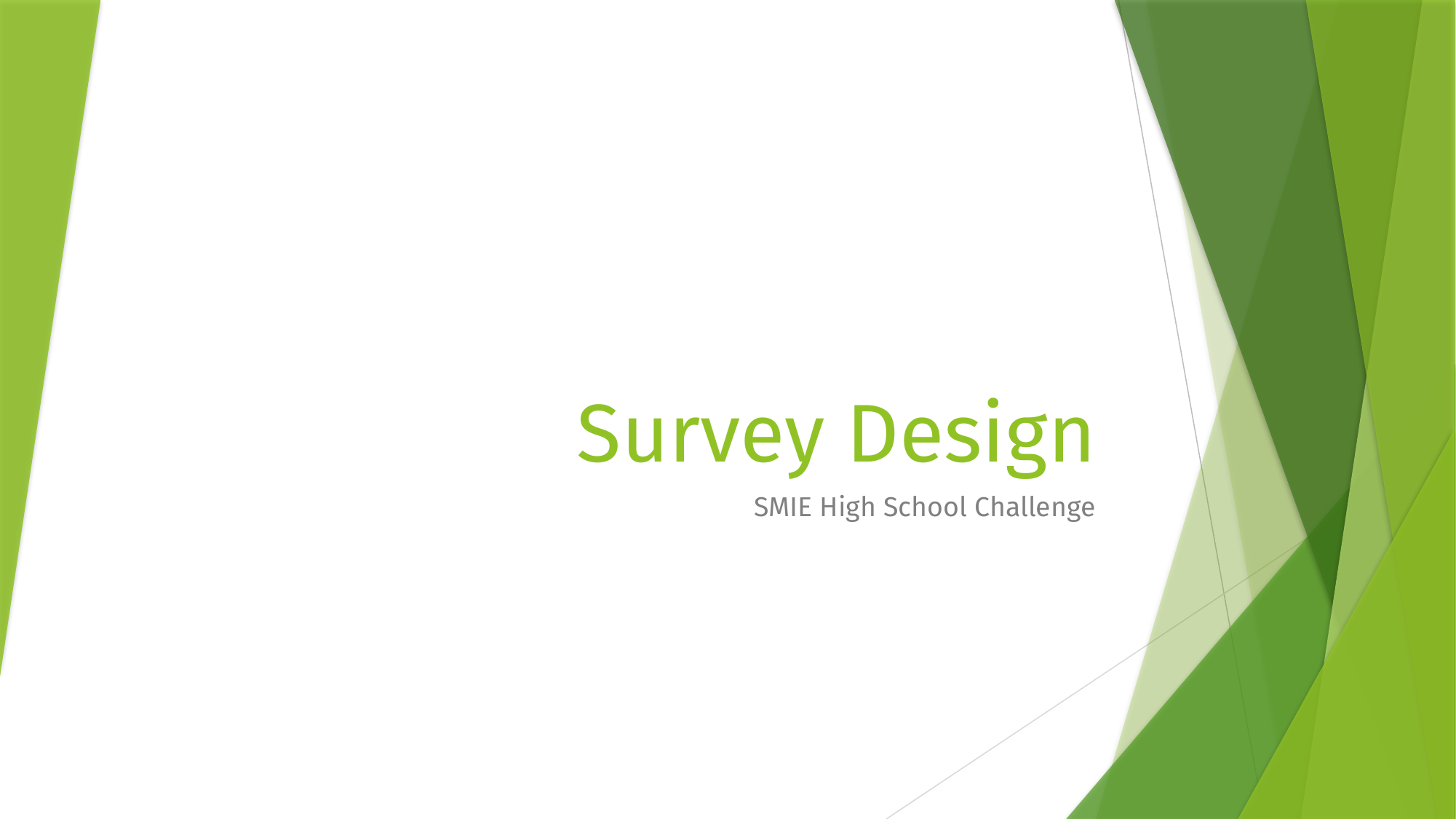

# Survey Design
SMIE High School Challenge